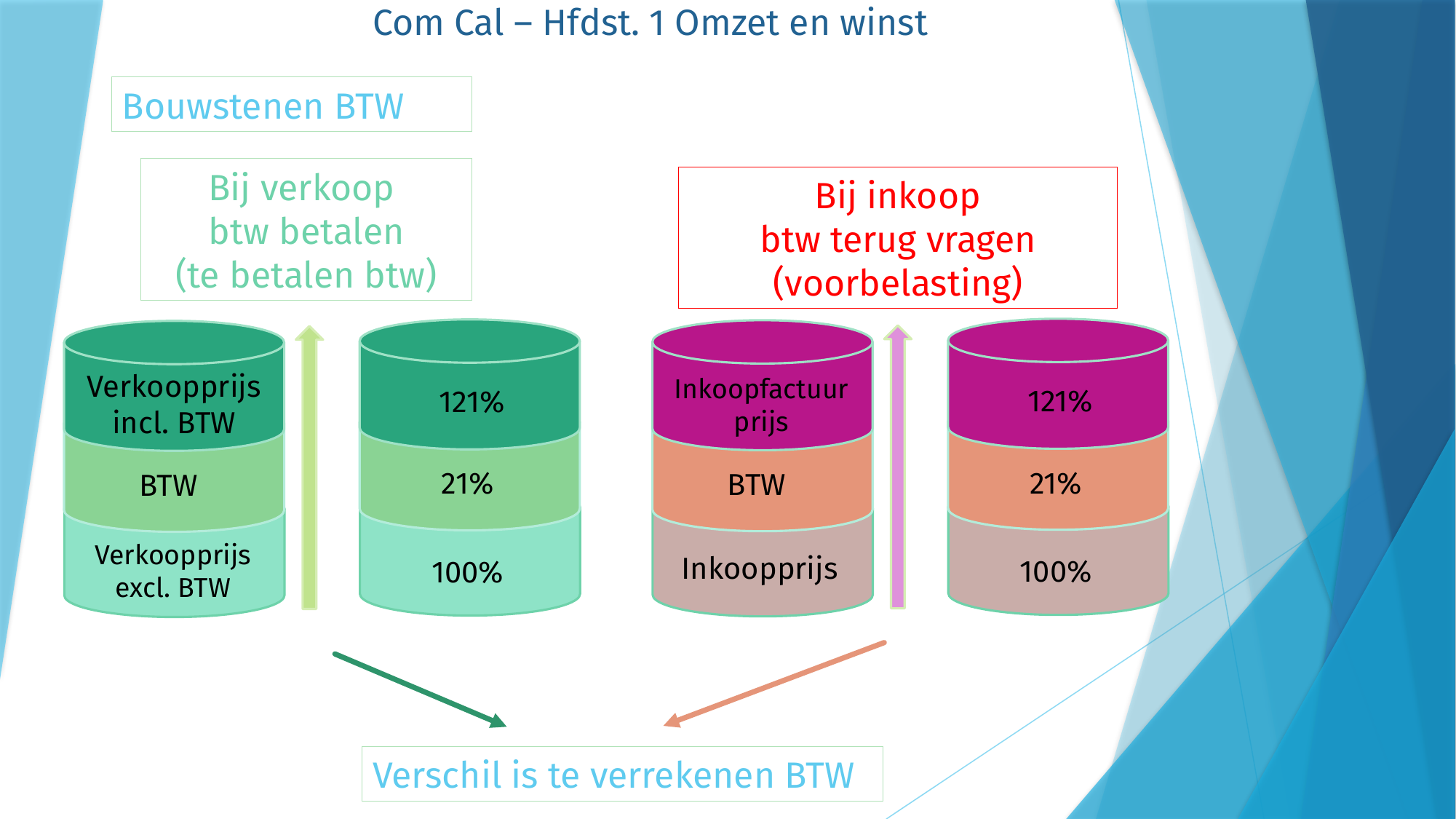

Com Cal – Hfdst. 1 Omzet en winst
Bouwstenen BTW
Bij verkoop
btw betalen
(te betalen btw)
Bij inkoop
btw terug vragen
(voorbelasting)

Verkoopprijs incl. BTW
Inkoopfactuurprijs
121%
121%

21%
21%
BTW
BTW

Verkoopprijs excl. BTW
Inkoopprijs
100%
100%
Verschil is te verrekenen BTW